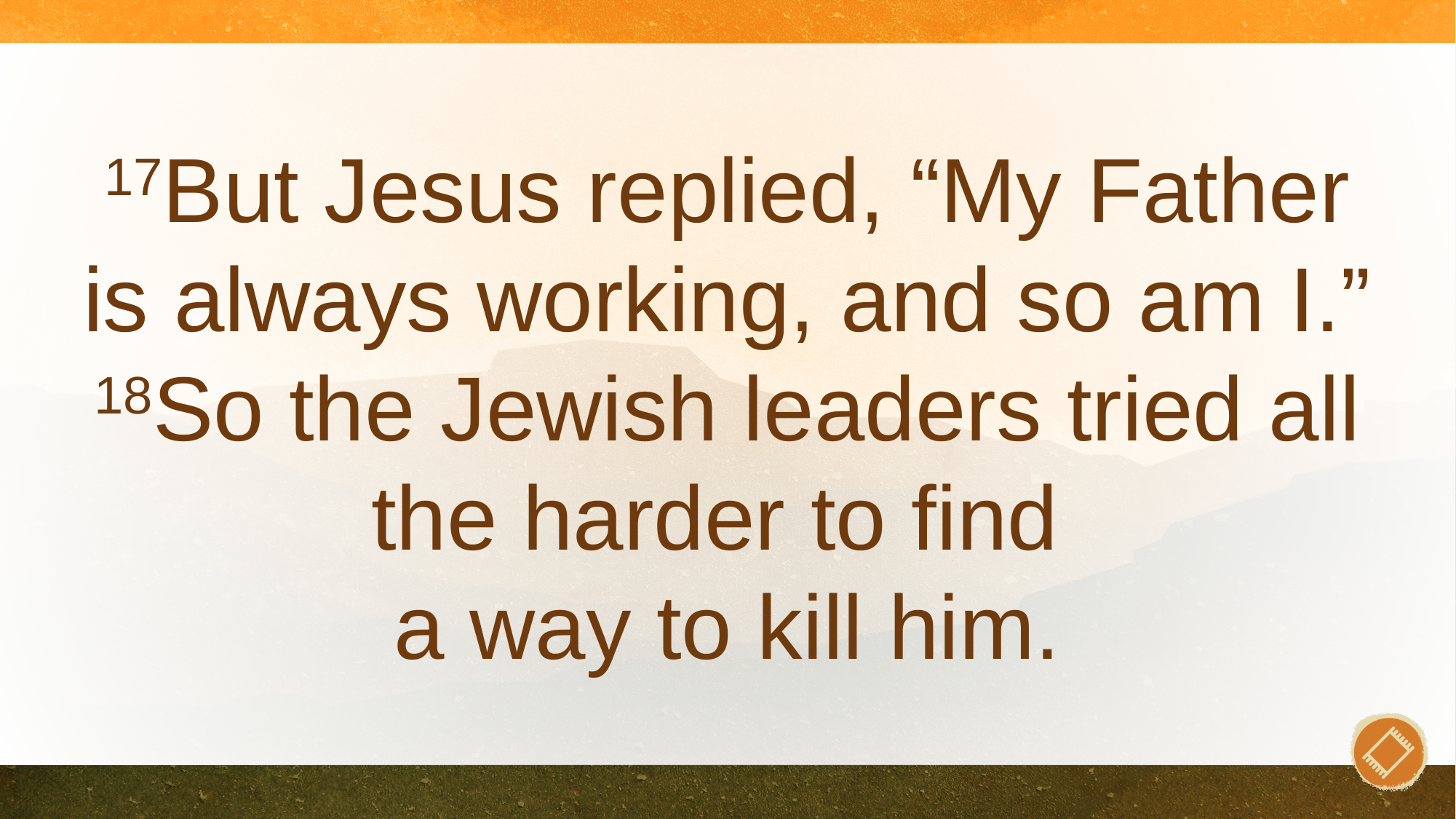

17But Jesus replied, “My Father is always working, and so am I.”
18So the Jewish leaders tried all the harder to find
a way to kill him.